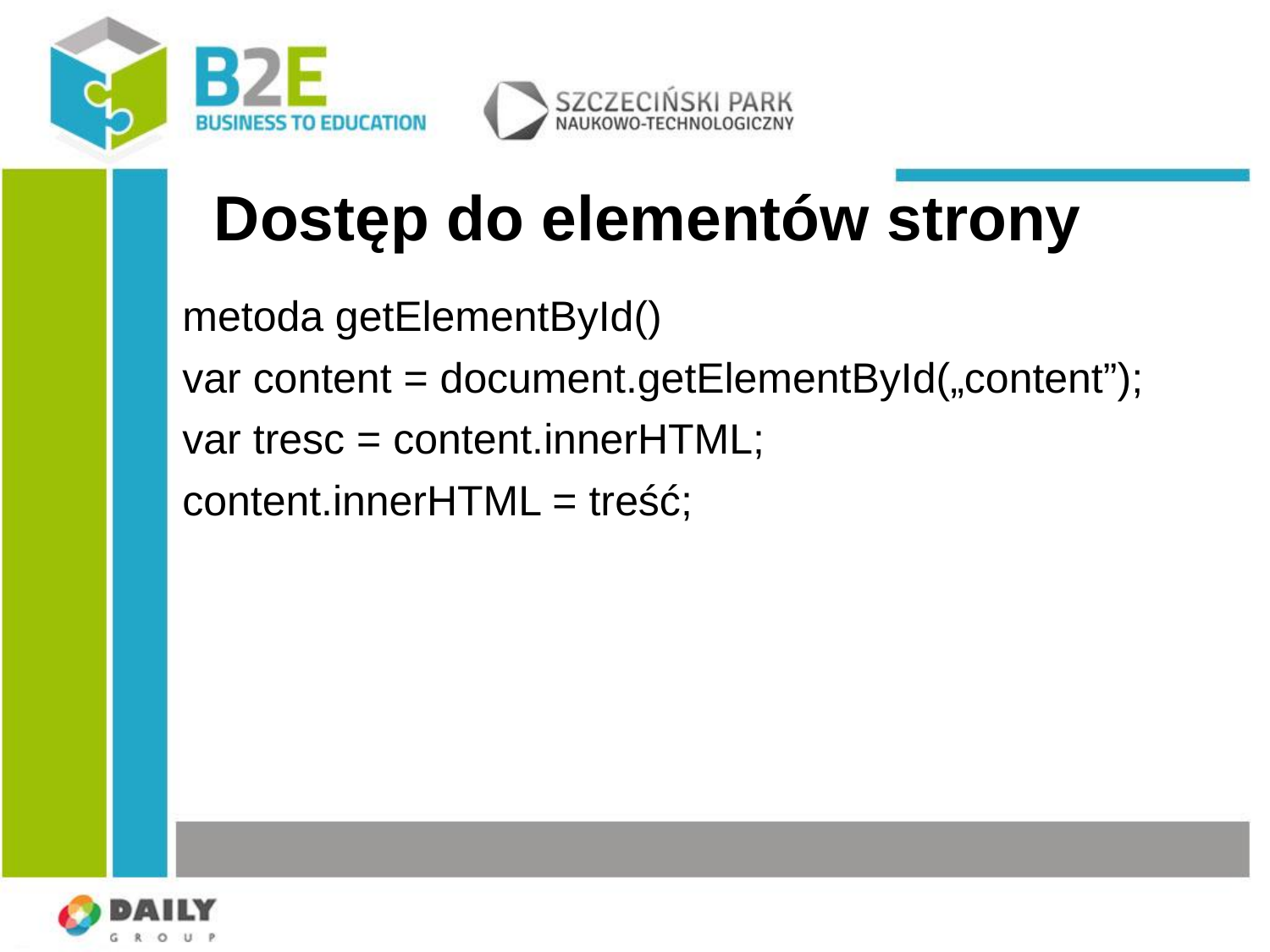

Dostęp do elementów strony
metoda getElementById()
var content = document.getElementById(„content”);
var tresc = content.innerHTML;
content.innerHTML = treść;